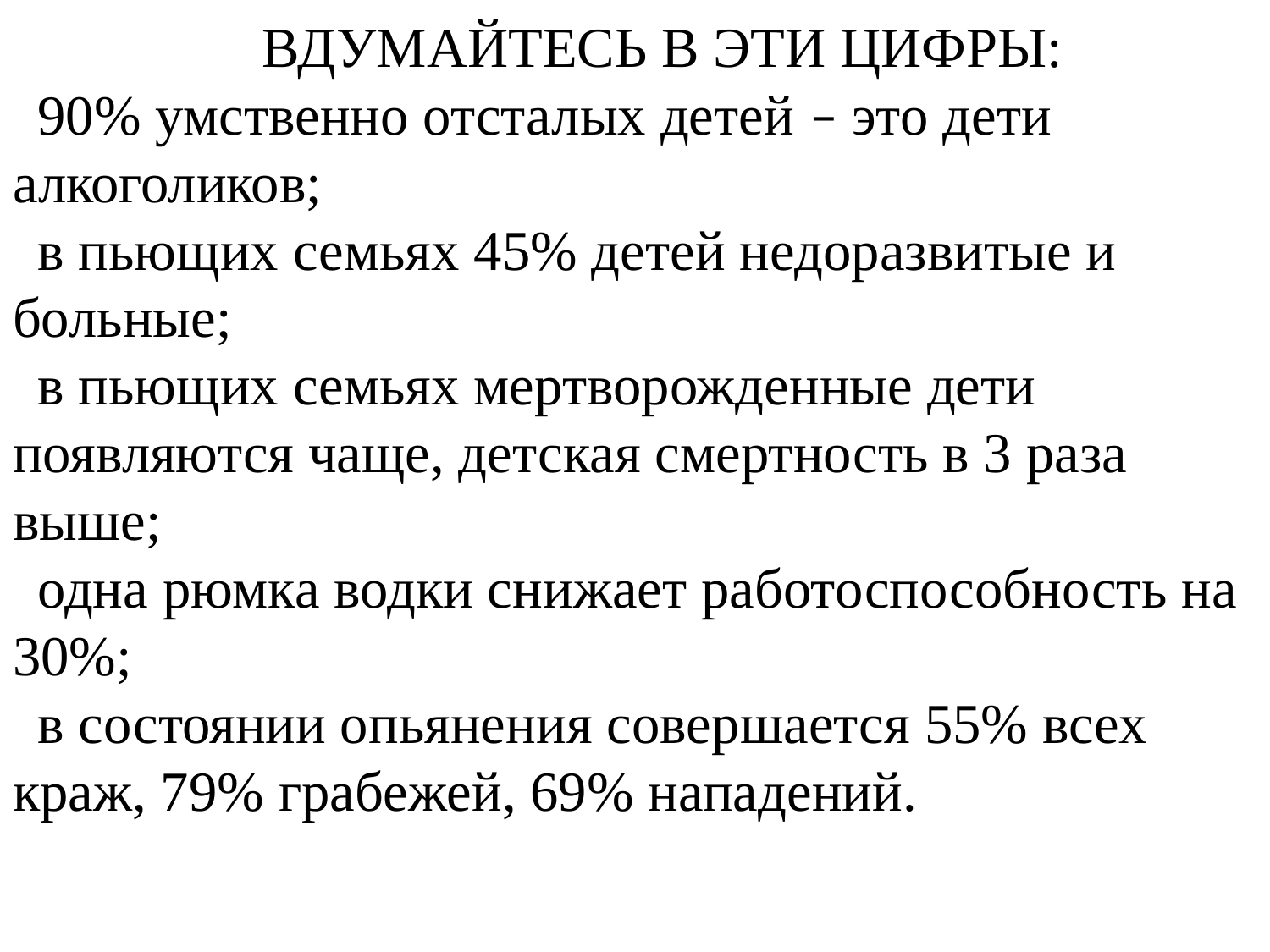

ВДУМАЙТЕСЬ В ЭТИ ЦИФРЫ:
90% умственно отсталых детей – это дети алкоголиков;
в пьющих семьях 45% детей недоразвитые и больные;
в пьющих семьях мертворожденные дети появляются чаще, детская смертность в 3 раза выше;
одна рюмка водки снижает работоспособность на 30%;
в состоянии опьянения совершается 55% всех краж, 79% грабежей, 69% нападений.